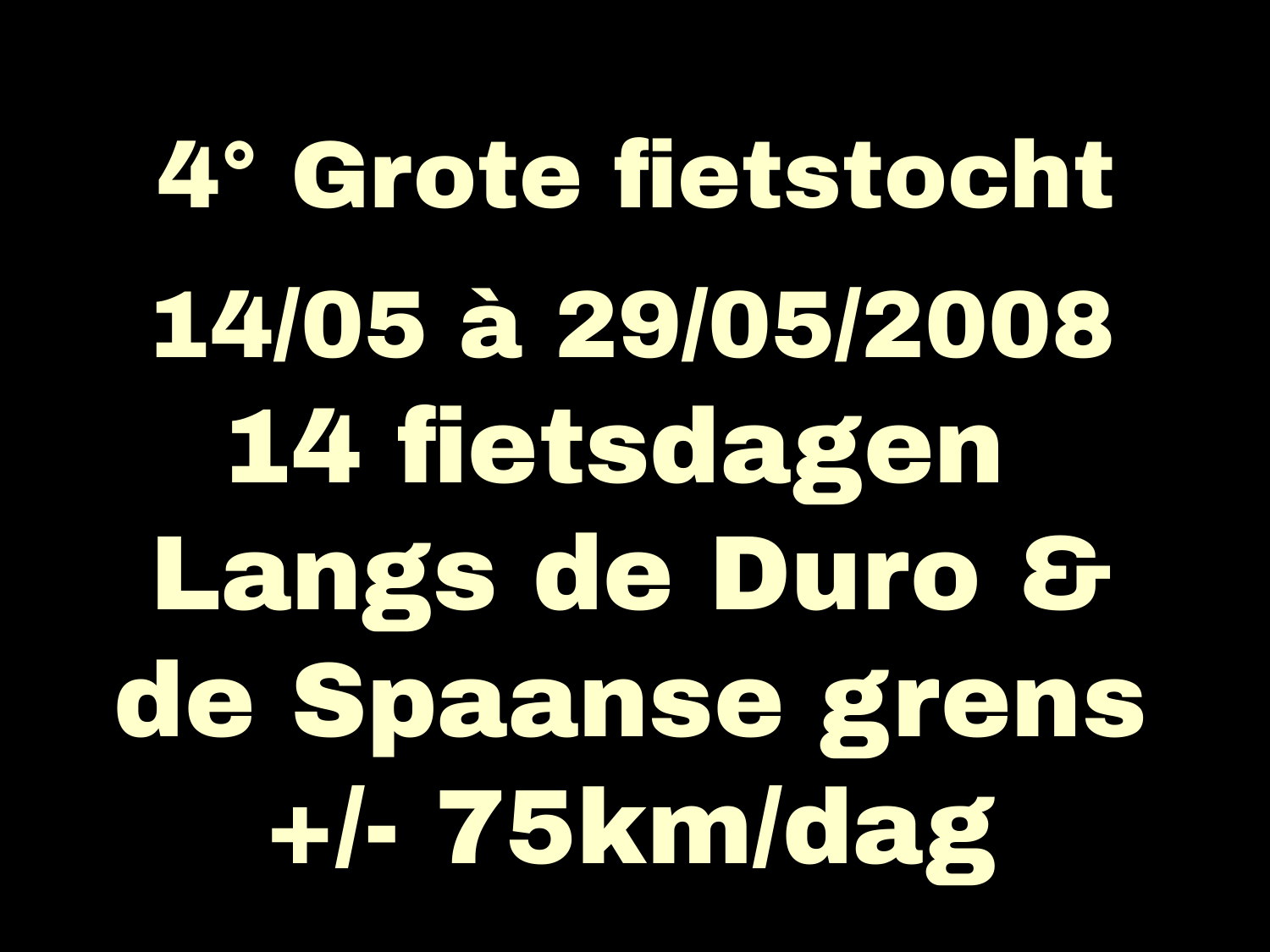

4° Grote fietstocht
14/05 à 29/05/2008
14 fietsdagen
Langs de Duro &
de Spaanse grens
+/- 75km/dag